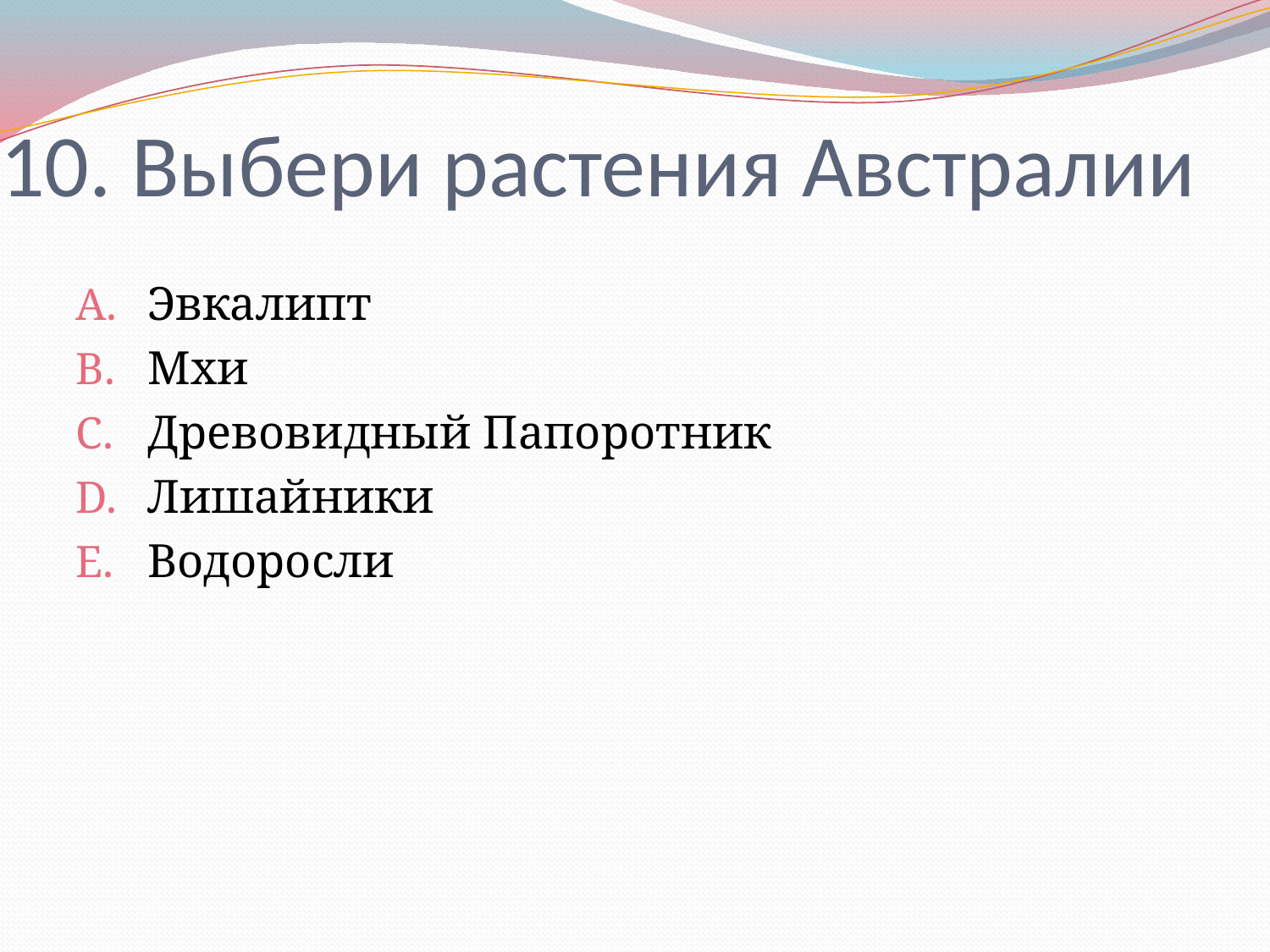

# 10. Выбери растения Австралии
Эвкалипт
Мхи
Древовидный Папоротник
Лишайники
Водоросли